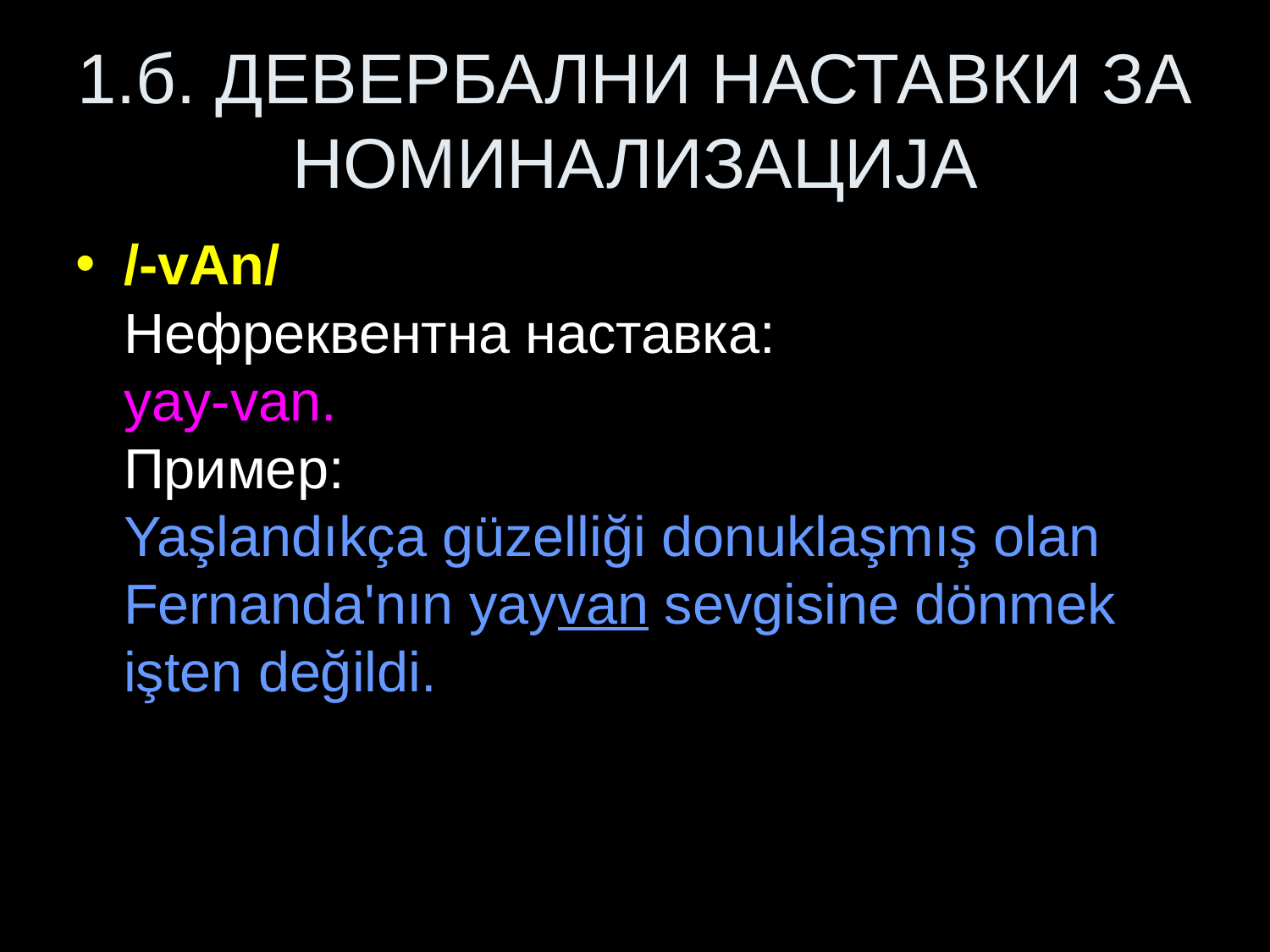

# 1.б. ДЕВЕРБАЛНИ НАСТАВКИ ЗА НОМИНАЛИЗАЦИЈА
/-vAn/
Нефреквентна наставка:
yay-van.
Пример:
Yaşlandıkça güzelliği donuklaşmış olan Fernanda'nın yayvan sevgisine dönmek işten değildi.